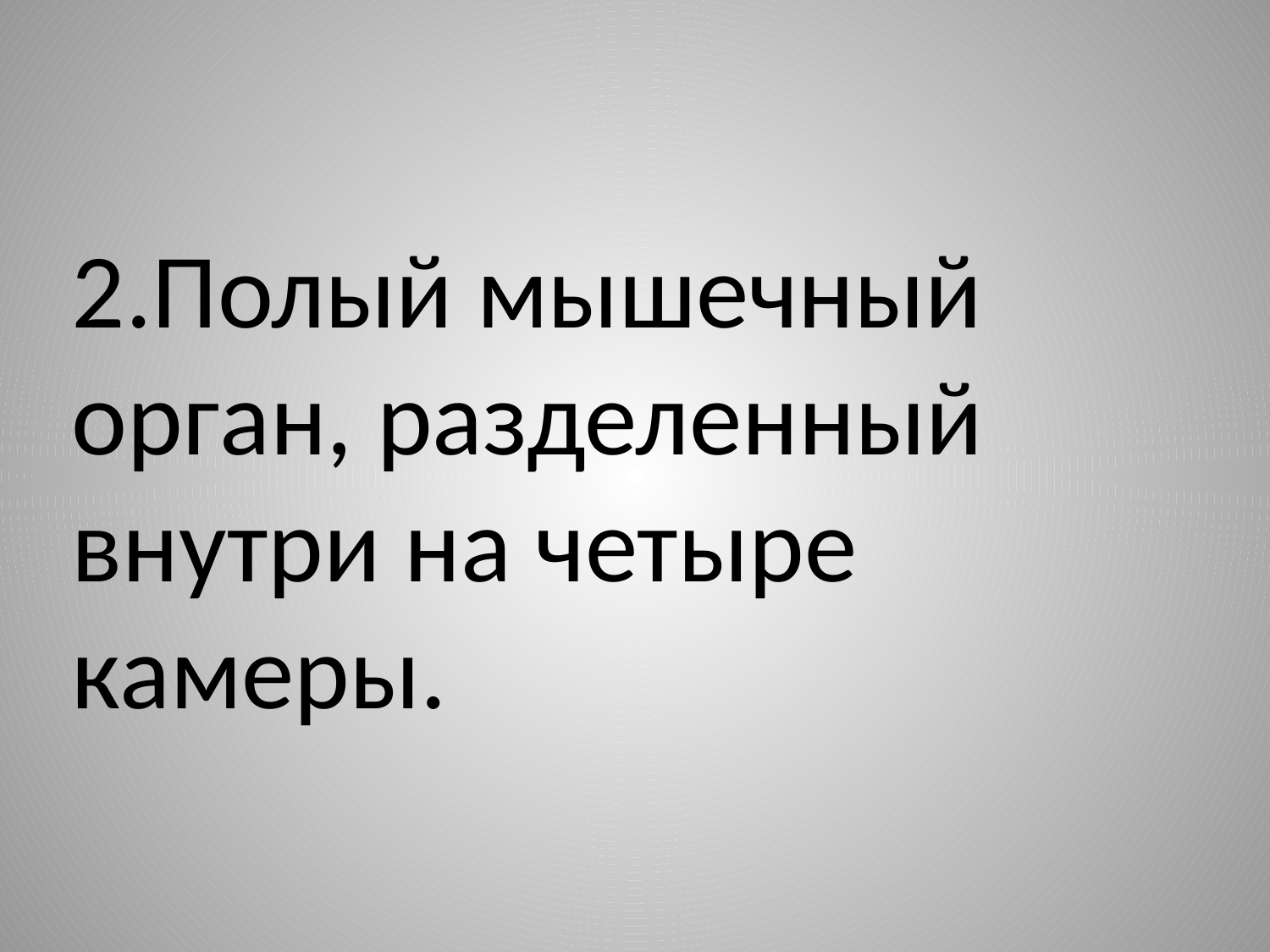

2.Полый мышечный орган, разделенный внутри на четыре камеры.